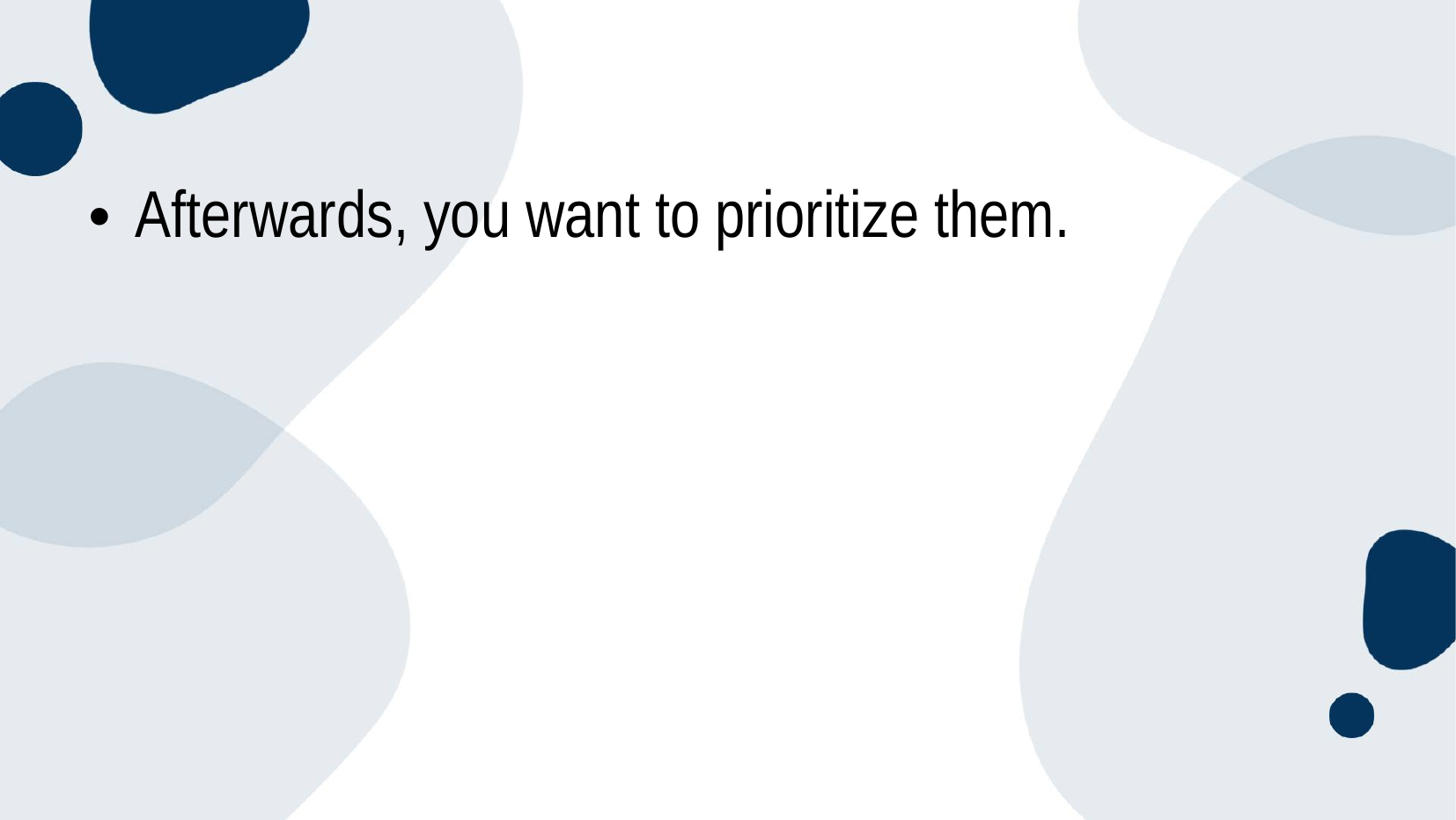

#
Afterwards, you want to prioritize them.